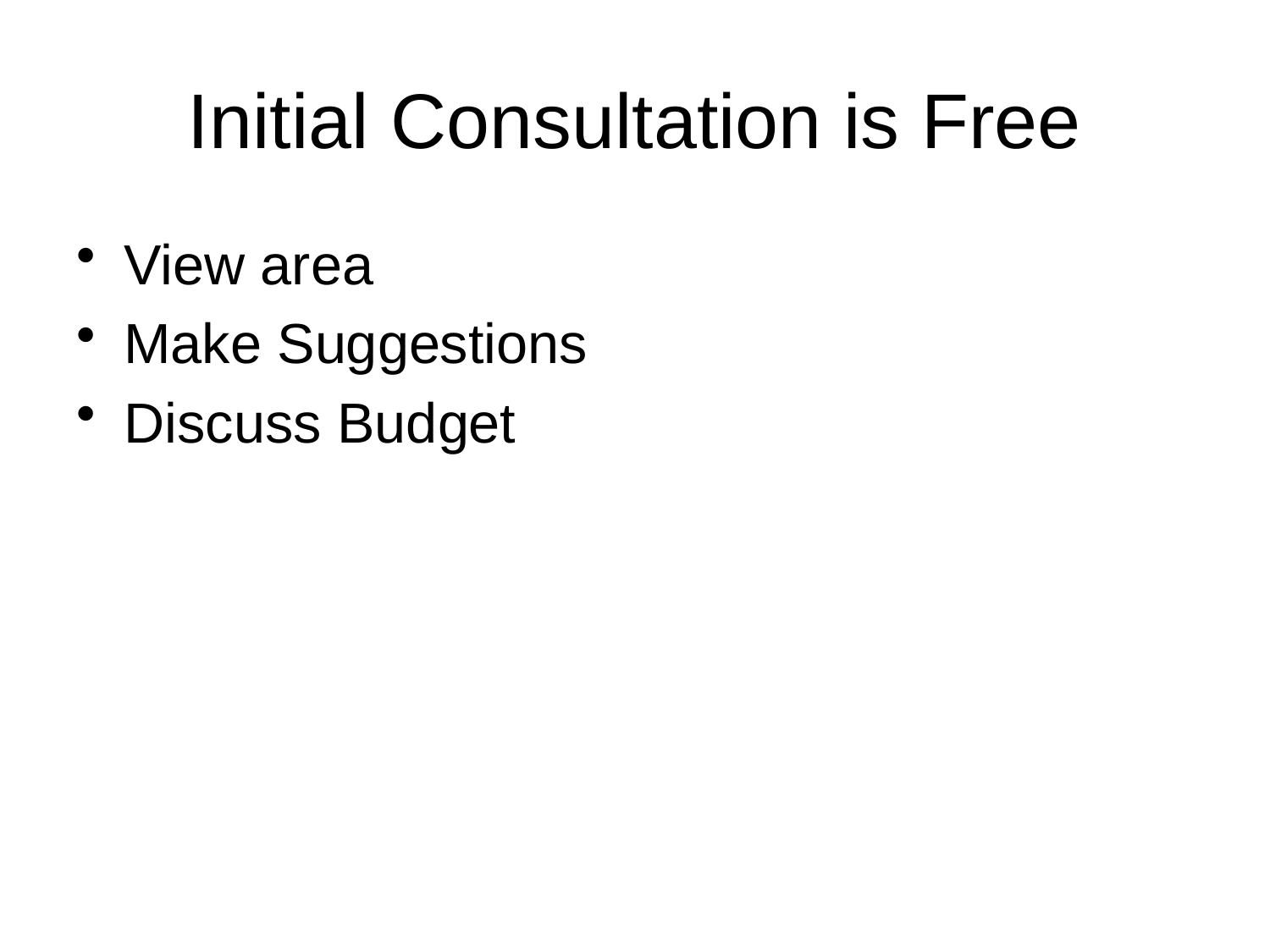

# Initial Consultation is Free
View area
Make Suggestions
Discuss Budget